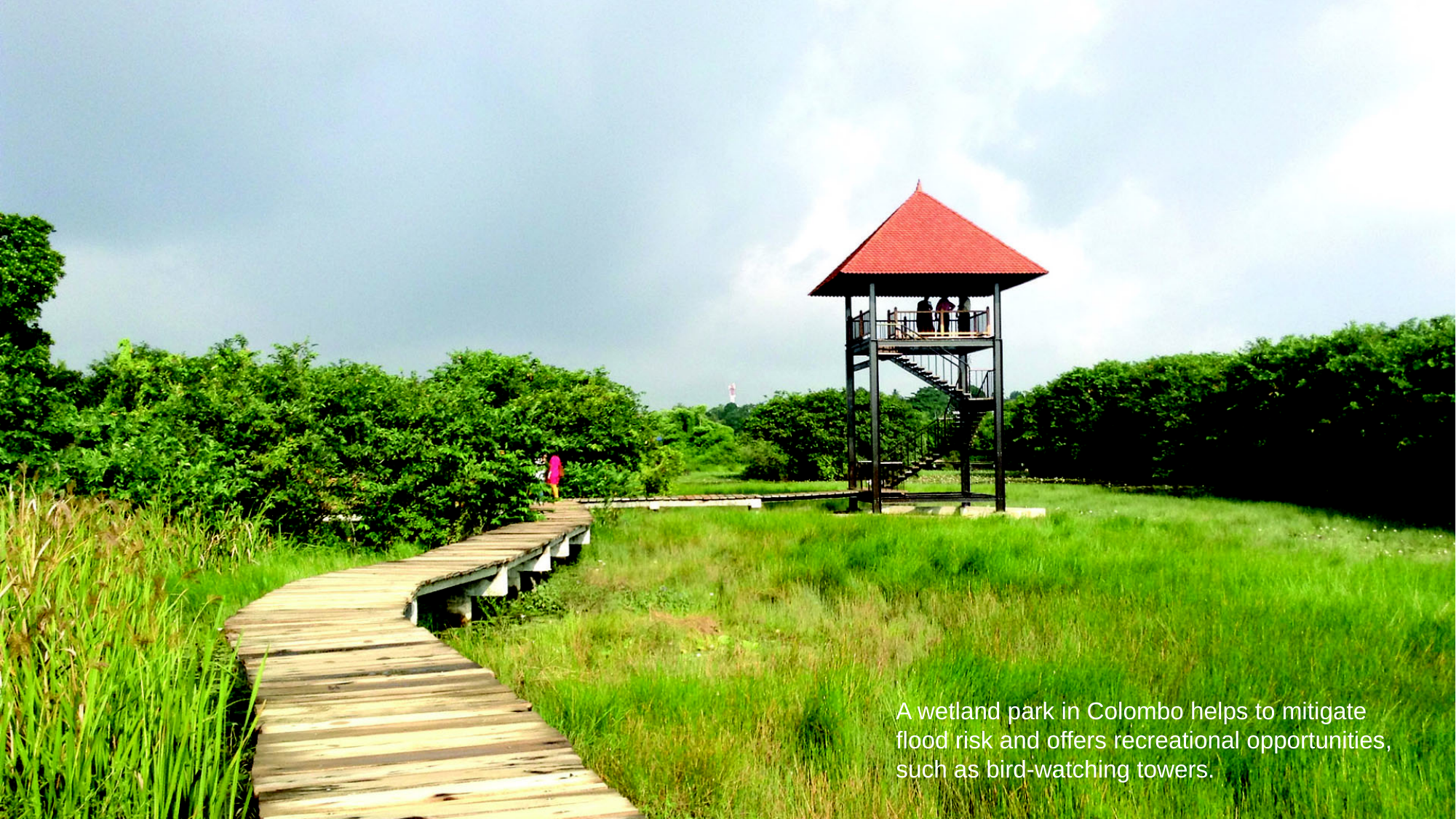

A wetland park in Colombo helps to mitigate
flood risk and offers recreational opportunities, such as bird-watching towers.